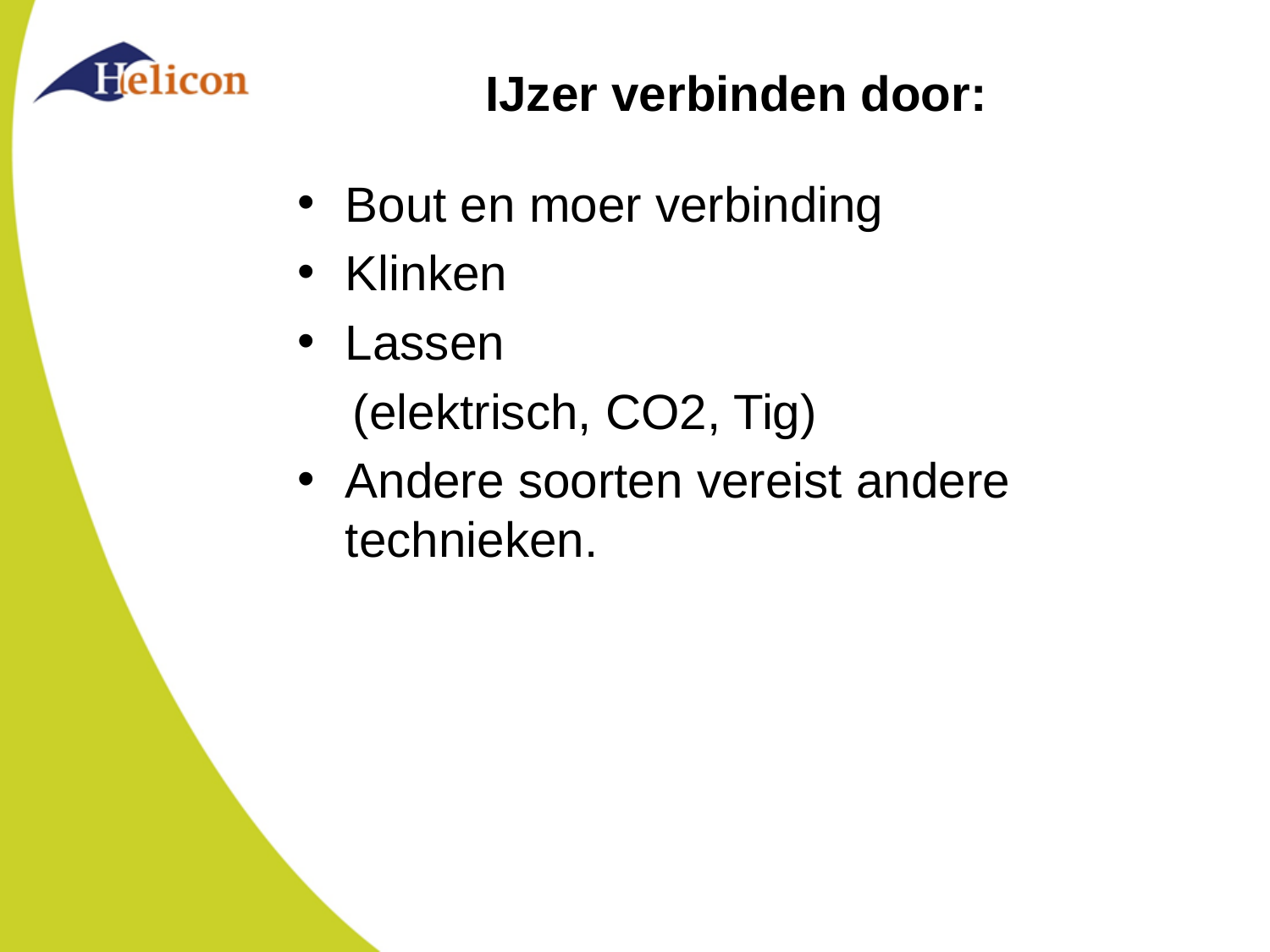

# IJzer verbinden door:
Bout en moer verbinding
Klinken
Lassen
    (elektrisch, CO2, Tig)
Andere soorten vereist andere technieken.